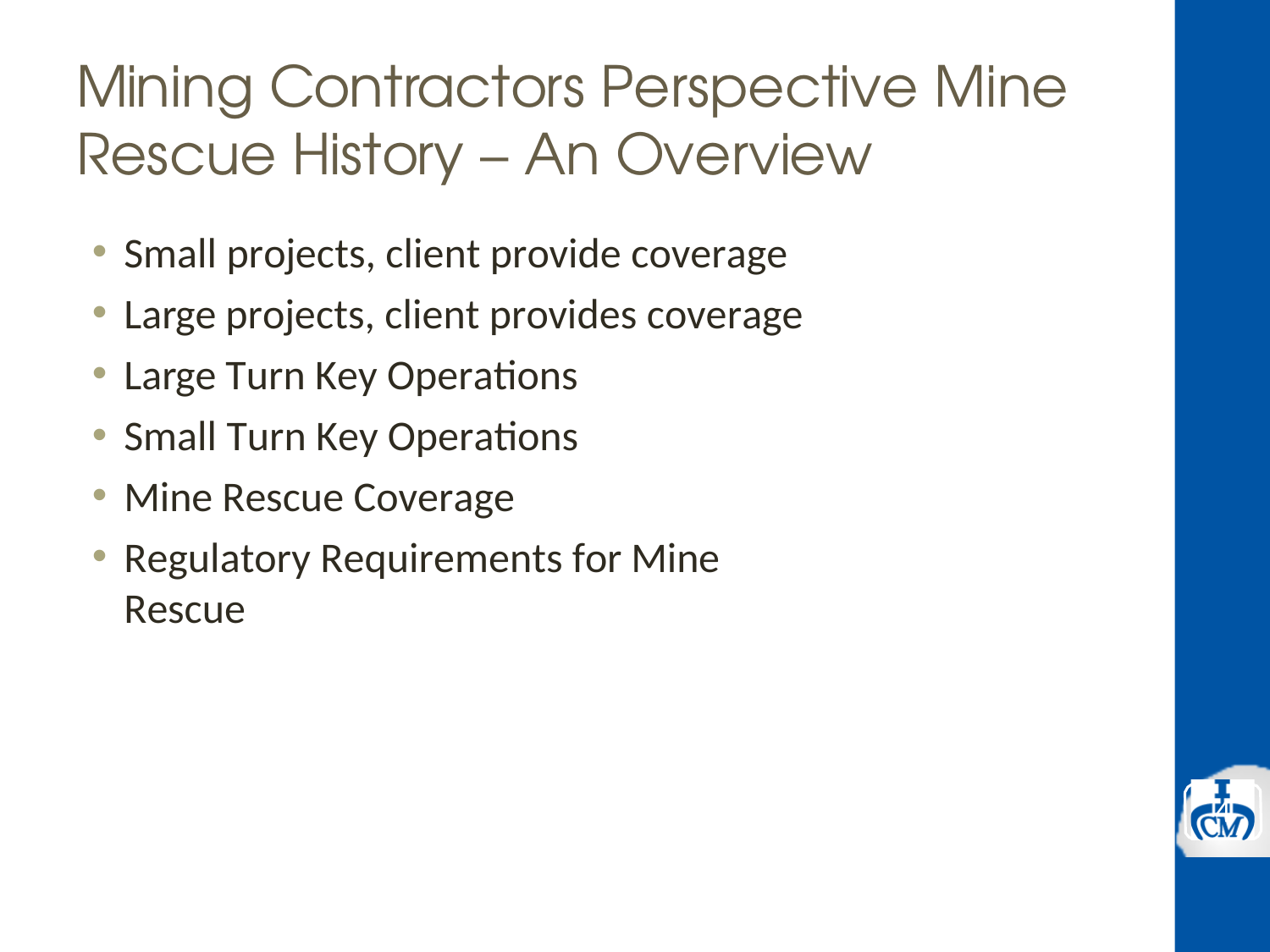

# Mining Contractors Perspective Mine Rescue History – An Overview
Small projects, client provide coverage

Large projects, client provides coverage

Large Turn Key Operations

Small Turn Key Operations

Mine Rescue Coverage

Regulatory Requirements for Mine Rescue

4